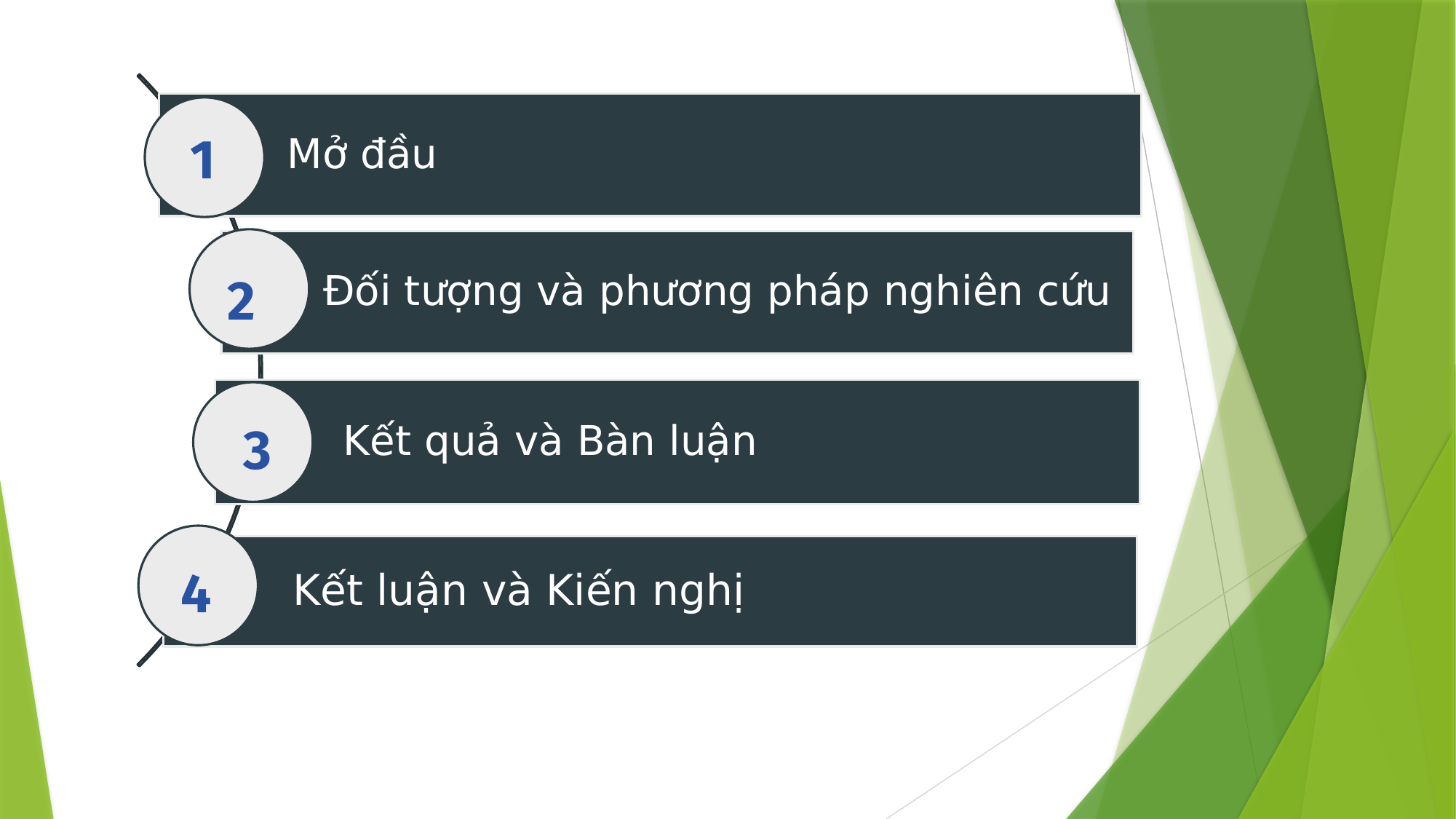

Mở đầu
  Đối tượng và phương pháp nghiên cứu
    Kết quả và Bàn luận
    Kết luận và Kiến nghị
1
2
3
4